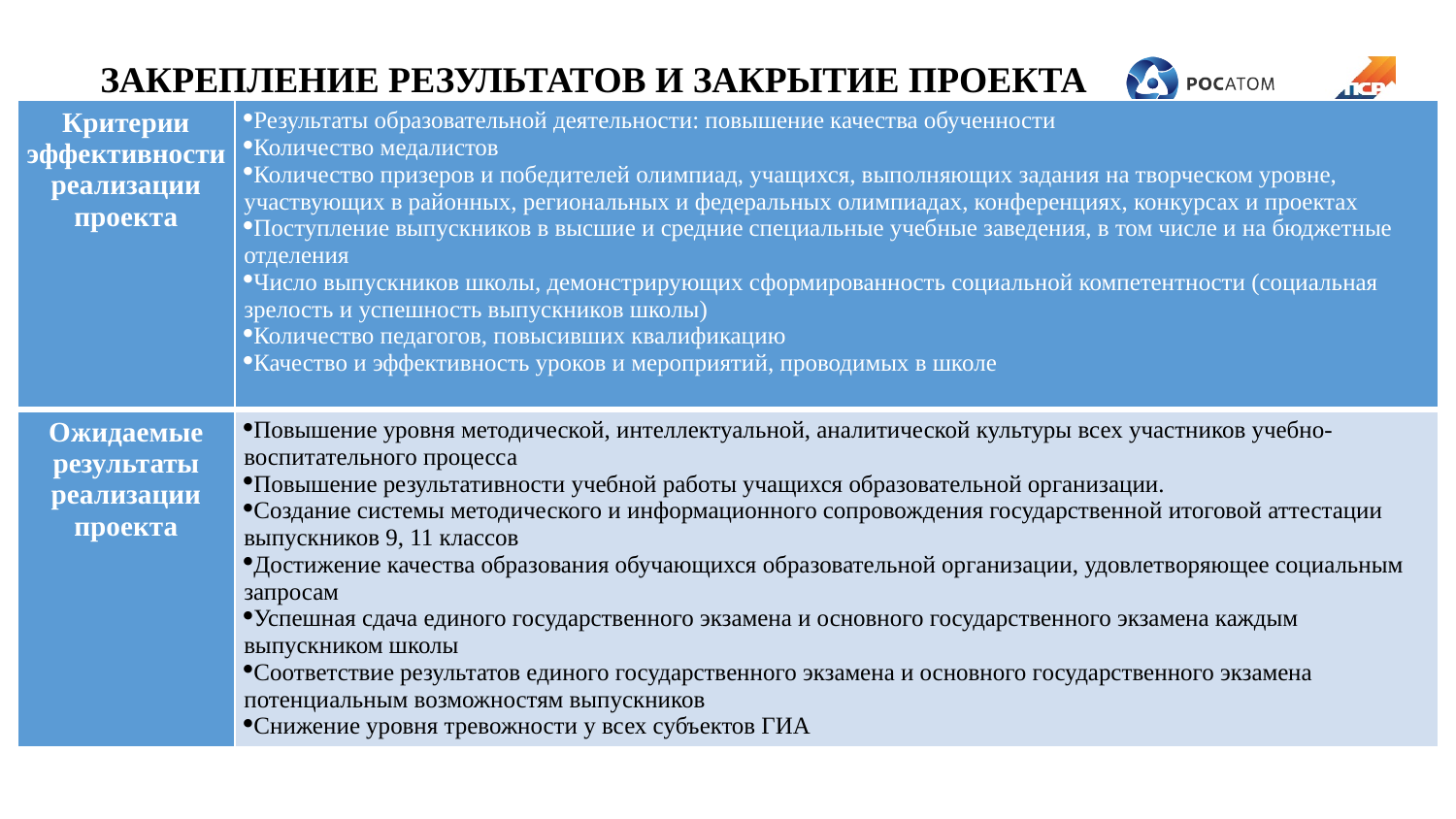

# ЗАКРЕПЛЕНИЕ РЕЗУЛЬТАТОВ И ЗАКРЫТИЕ ПРОЕКТА
| Критерии эффективности реализации проекта | Результаты образовательной деятельности: повышение качества обученности Количество медалистов Количество призеров и победителей олимпиад, учащихся, выполняющих задания на творческом уровне, участвующих в районных, региональных и федеральных олимпиадах, конференциях, конкурсах и проектах Поступление выпускников в высшие и средние специальные учебные заведения, в том числе и на бюджетные отделения Число выпускников школы, демонстрирующих сформированность социальной компетентности (социальная зрелость и успешность выпускников школы) Количество педагогов, повысивших квалификацию Качество и эффективность уроков и мероприятий, проводимых в школе |
| --- | --- |
| Ожидаемые результаты реализации проекта | Повышение уровня методической, интеллектуальной, аналитической культуры всех участников учебно-воспитательного процесса Повышение результативности учебной работы учащихся образовательной организации. Создание системы методического и информационного сопровождения государственной итоговой аттестации выпускников 9, 11 классов Достижение качества образования обучающихся образовательной организации, удовлетворяющее социальным запросам Успешная сдача единого государственного экзамена и основного государственного экзамена каждым выпускником школы Соответствие результатов единого государственного экзамена и основного государственного экзамена потенциальным возможностям выпускников Снижение уровня тревожности у всех субъектов ГИА |